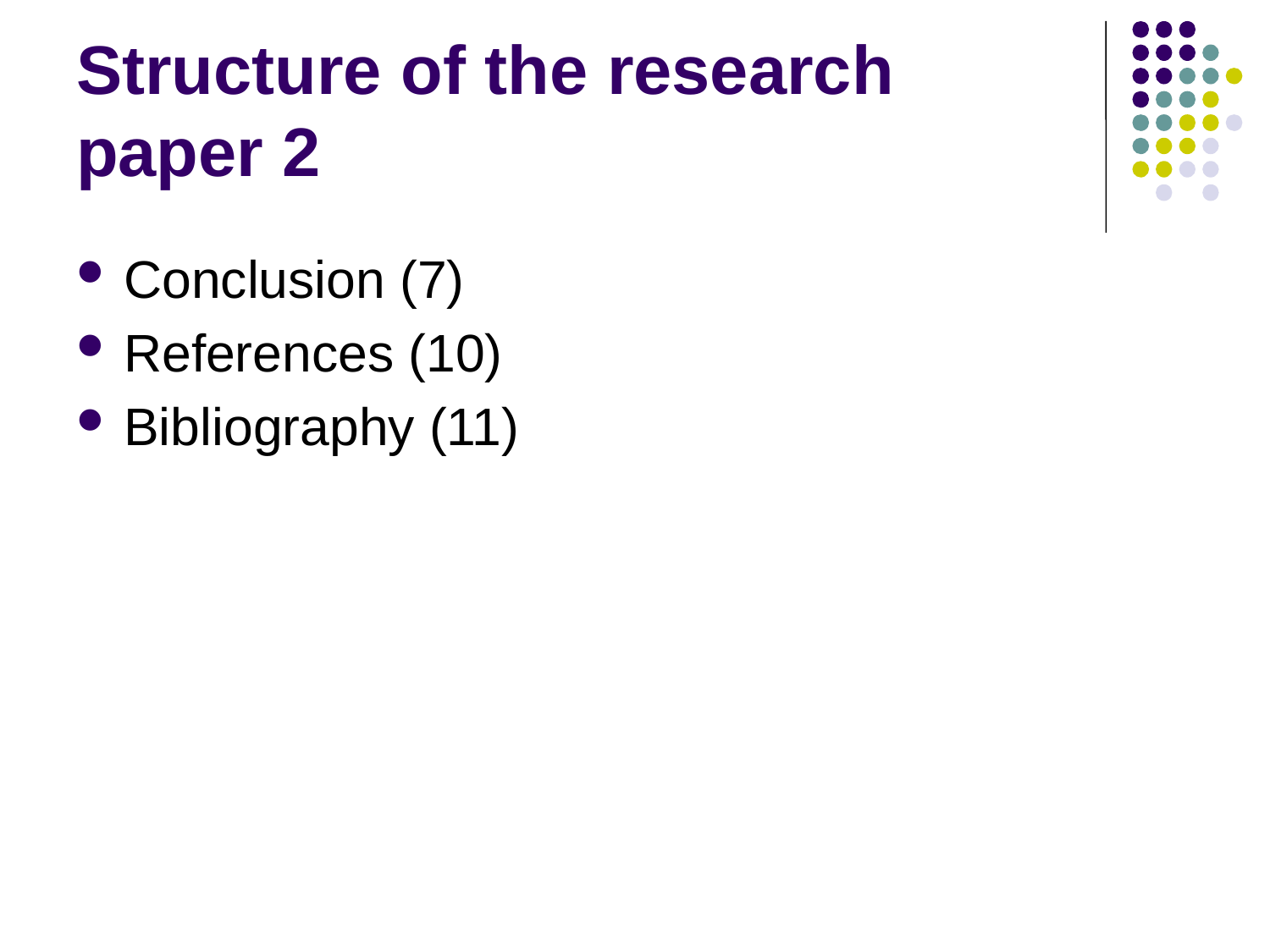

# Structure of the research paper 2
Conclusion (7)
References (10)
Bibliography (11)